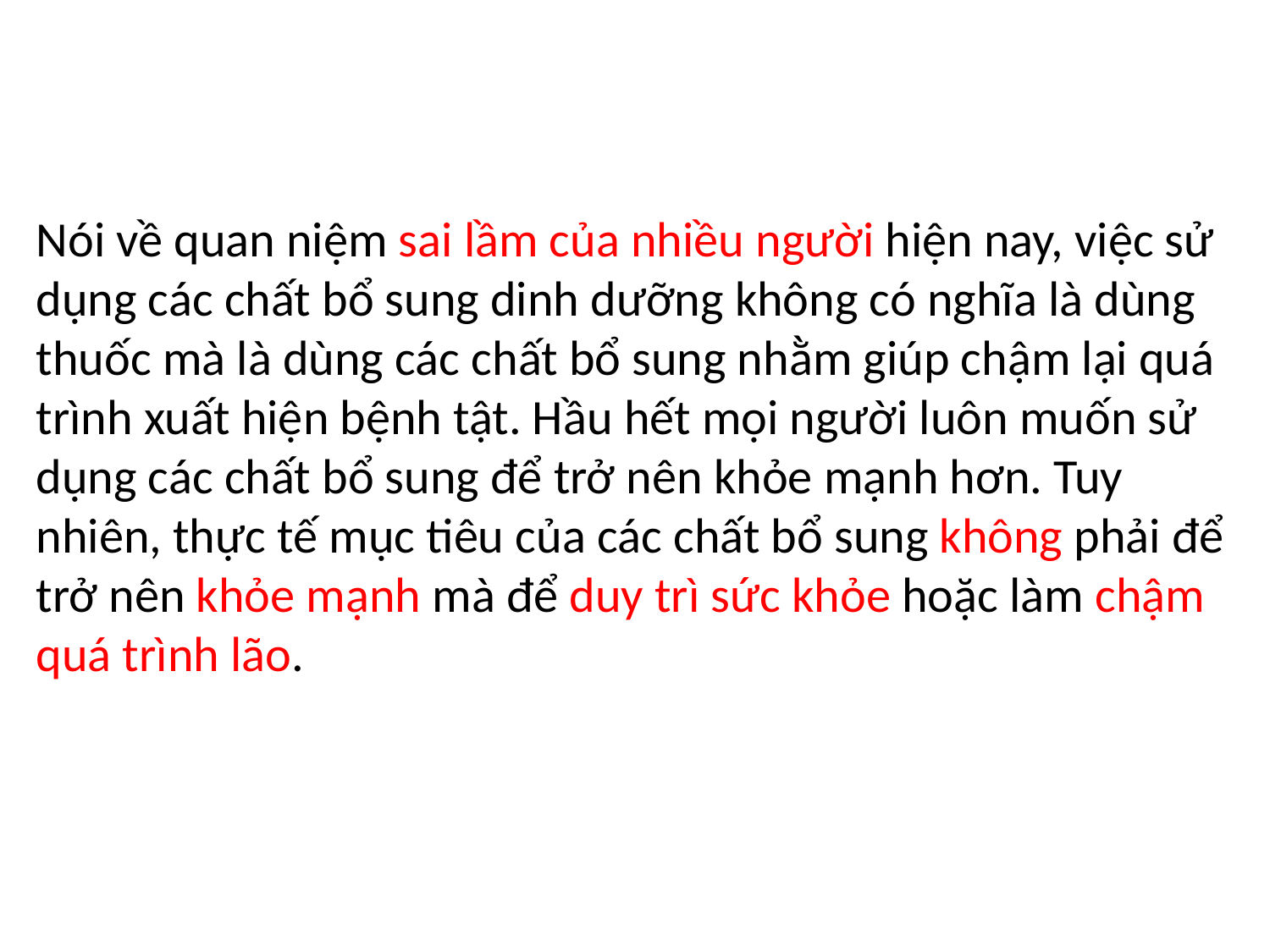

Nói về quan niệm sai lầm của nhiều người hiện nay, việc sử dụng các chất bổ sung dinh dưỡng không có nghĩa là dùng thuốc mà là dùng các chất bổ sung nhằm giúp chậm lại quá trình xuất hiện bệnh tật. Hầu hết mọi người luôn muốn sử dụng các chất bổ sung để trở nên khỏe mạnh hơn. Tuy nhiên, thực tế mục tiêu của các chất bổ sung không phải để trở nên khỏe mạnh mà để duy trì sức khỏe hoặc làm chậm quá trình lão.